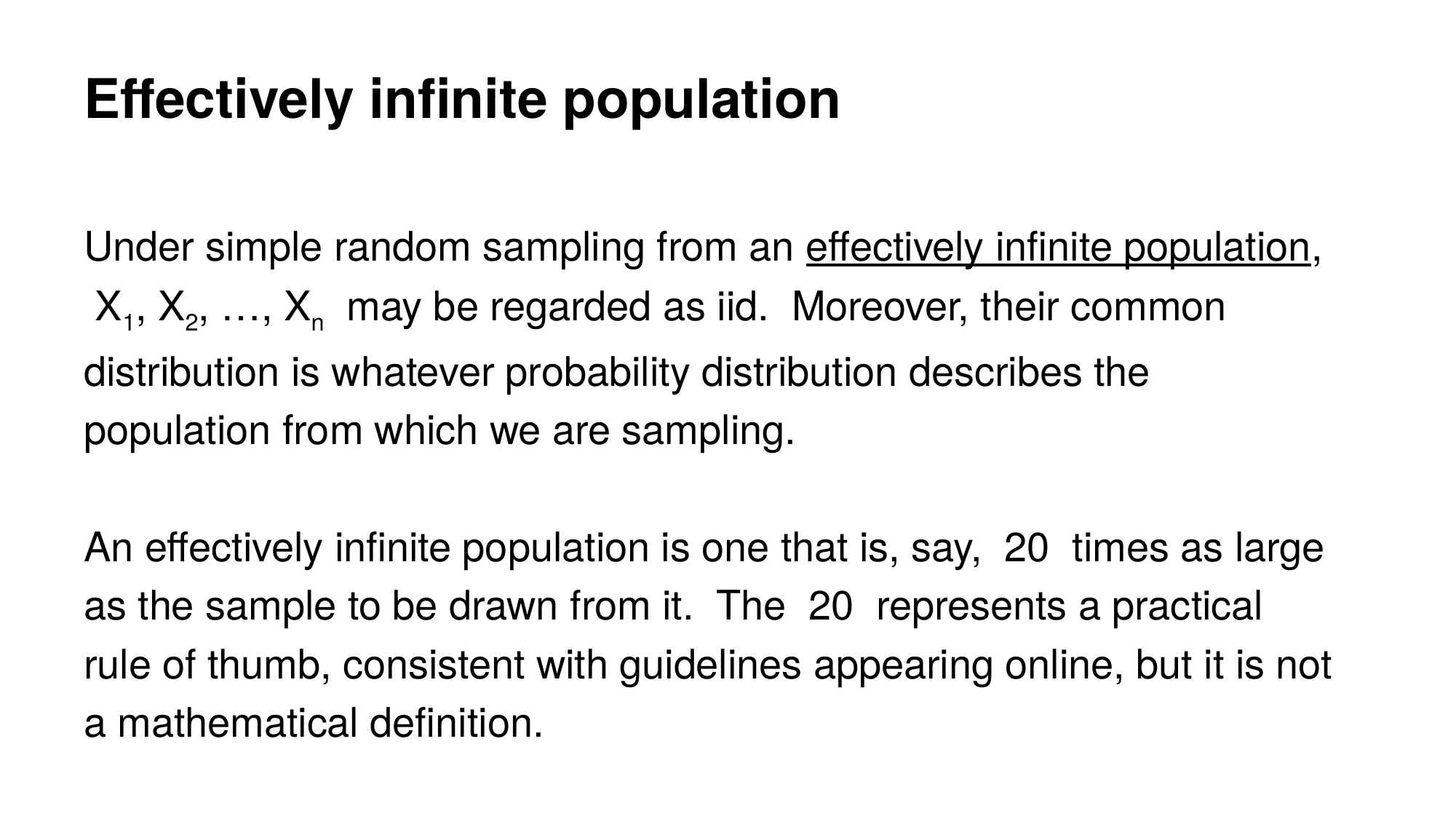

# Effectively infinite population
Under simple random sampling from an effectively infinite population,  X1, X2, …, Xn  may be regarded as iid.  Moreover, their common distribution is whatever probability distribution describes the population from which we are sampling.

An effectively infinite population is one that is, say,  20  times as large as the sample to be drawn from it.  The  20  represents a practical rule of thumb, consistent with guidelines appearing online, but it is not a mathematical definition.